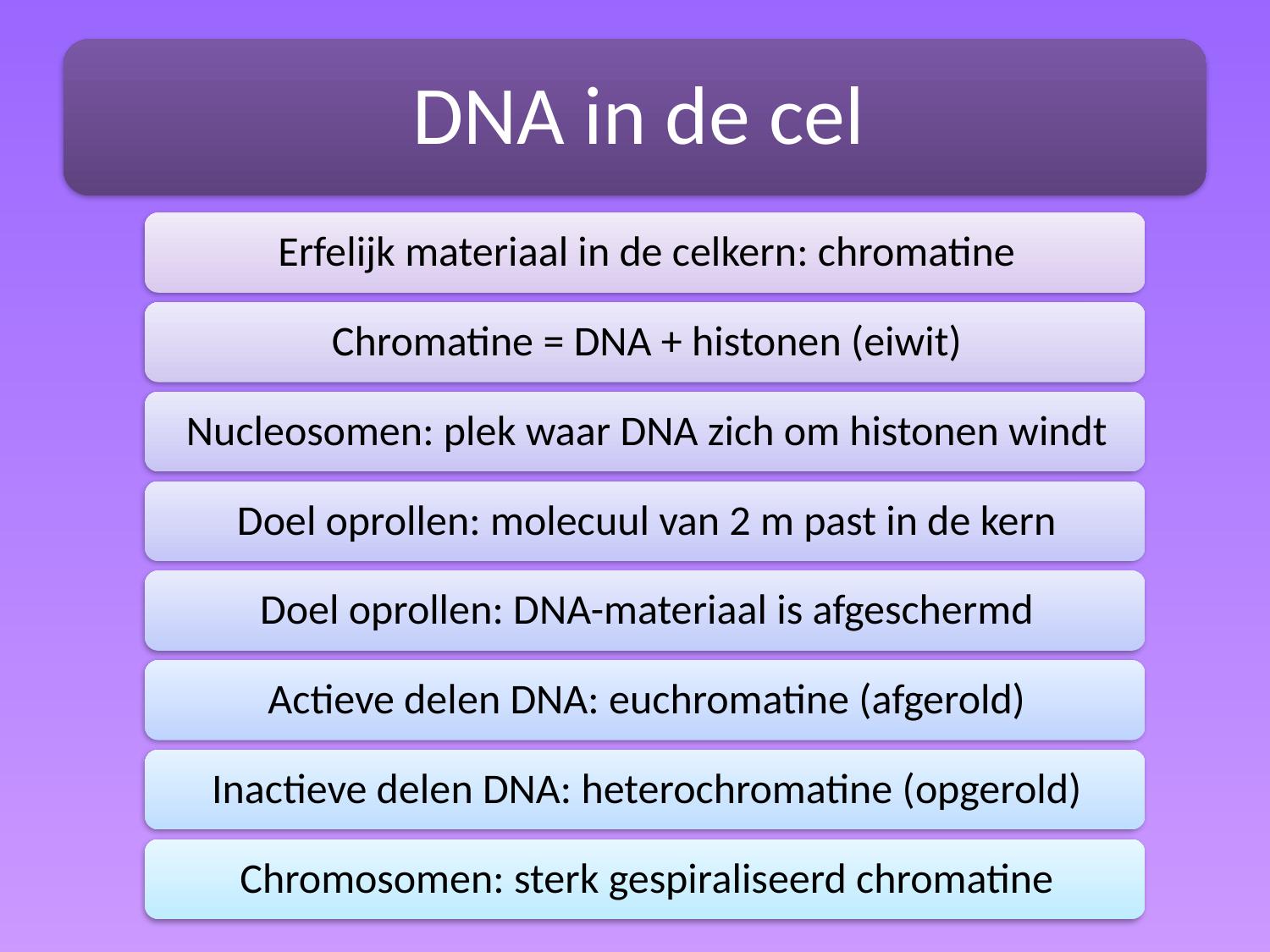

DNA in de cel
Erfelijk materiaal in de celkern: chromatine
Chromatine = DNA + histonen (eiwit)
Nucleosomen: plek waar DNA zich om histonen windt
Doel oprollen: molecuul van 2 m past in de kern
Doel oprollen: DNA-materiaal is afgeschermd
Actieve delen DNA: euchromatine (afgerold)
Inactieve delen DNA: heterochromatine (opgerold)
Chromosomen: sterk gespiraliseerd chromatine